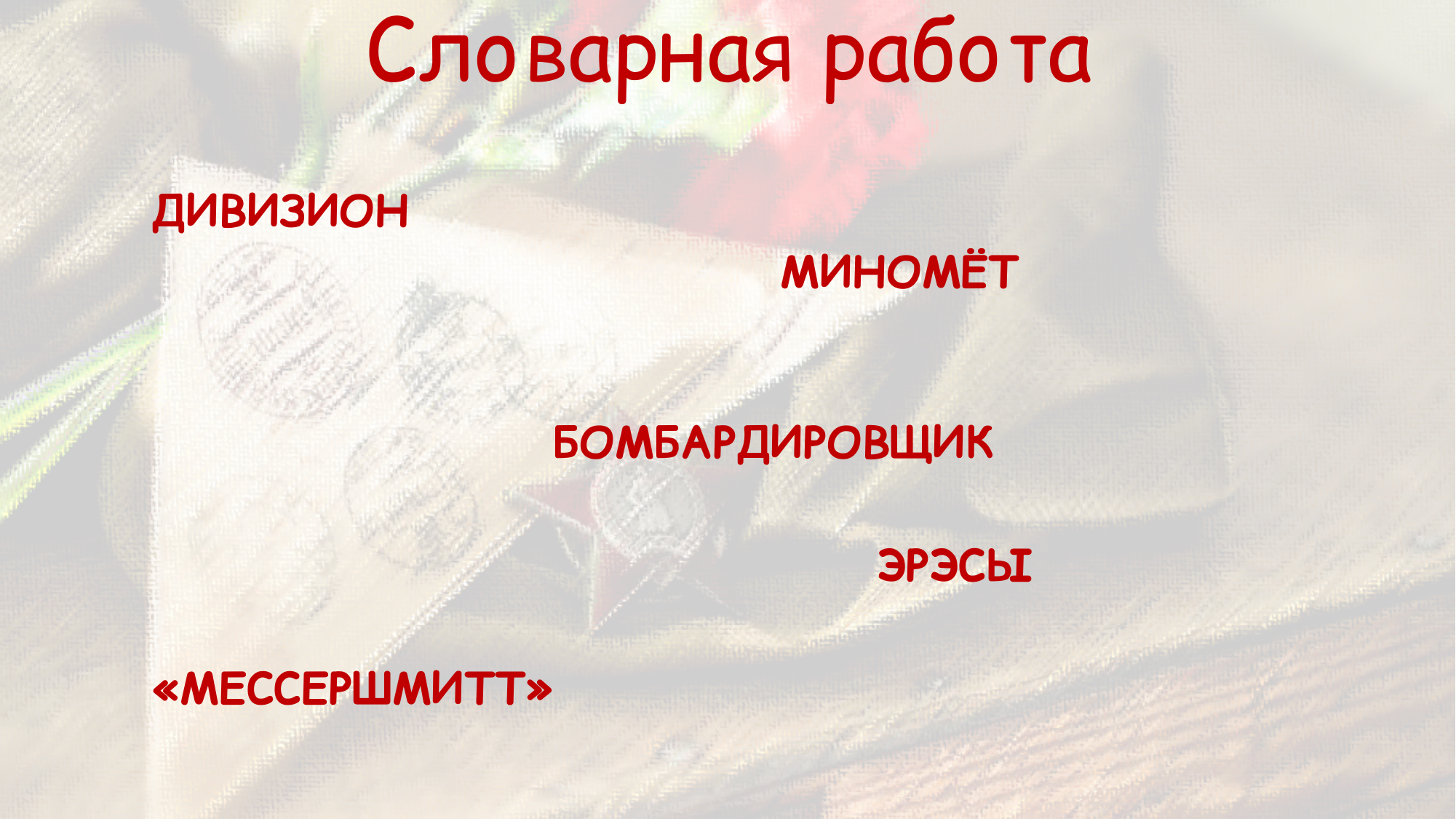

# Словарная работа

ДИВИЗИОН
                                                                МИНОМЁТ

                                                                                   БОМБАРДИРОВЩИК

                                      ЭРЭСЫ

«МЕССЕРШМИТТ»